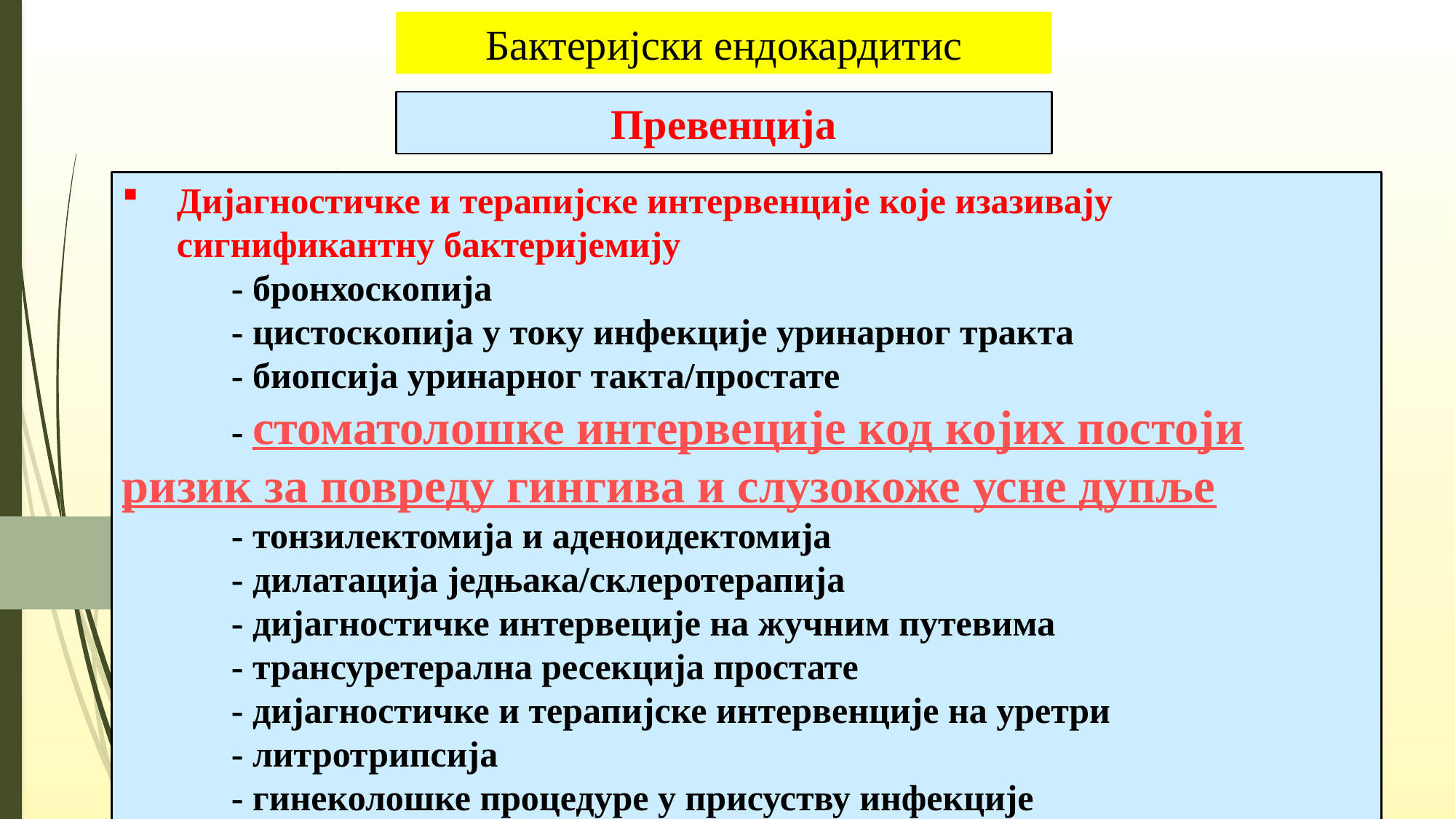

# Бактеријски ендокардитис
Превенција
Дијагностичке и терапијске интервенције које изазивају сигнификантну бактеријемију
	- бронхоскопија
	- цистоскопија у току инфекције уринарног тракта
	- биопсија уринарног такта/простате
	- стоматолошке интервеције код којих постоји ризик за повреду гингива и слузокоже усне дупље
	- тонзилектомија и аденоидектомија
	- дилатација једњака/склеротерапија
	- дијагностичке интервеције на жучним путевима
	- трансуретерална ресекција простате
	- дијагностичке и терапијске интервенције на уретри
	- литротрипсија
	- гинеколошке процедуре у присуству инфекције